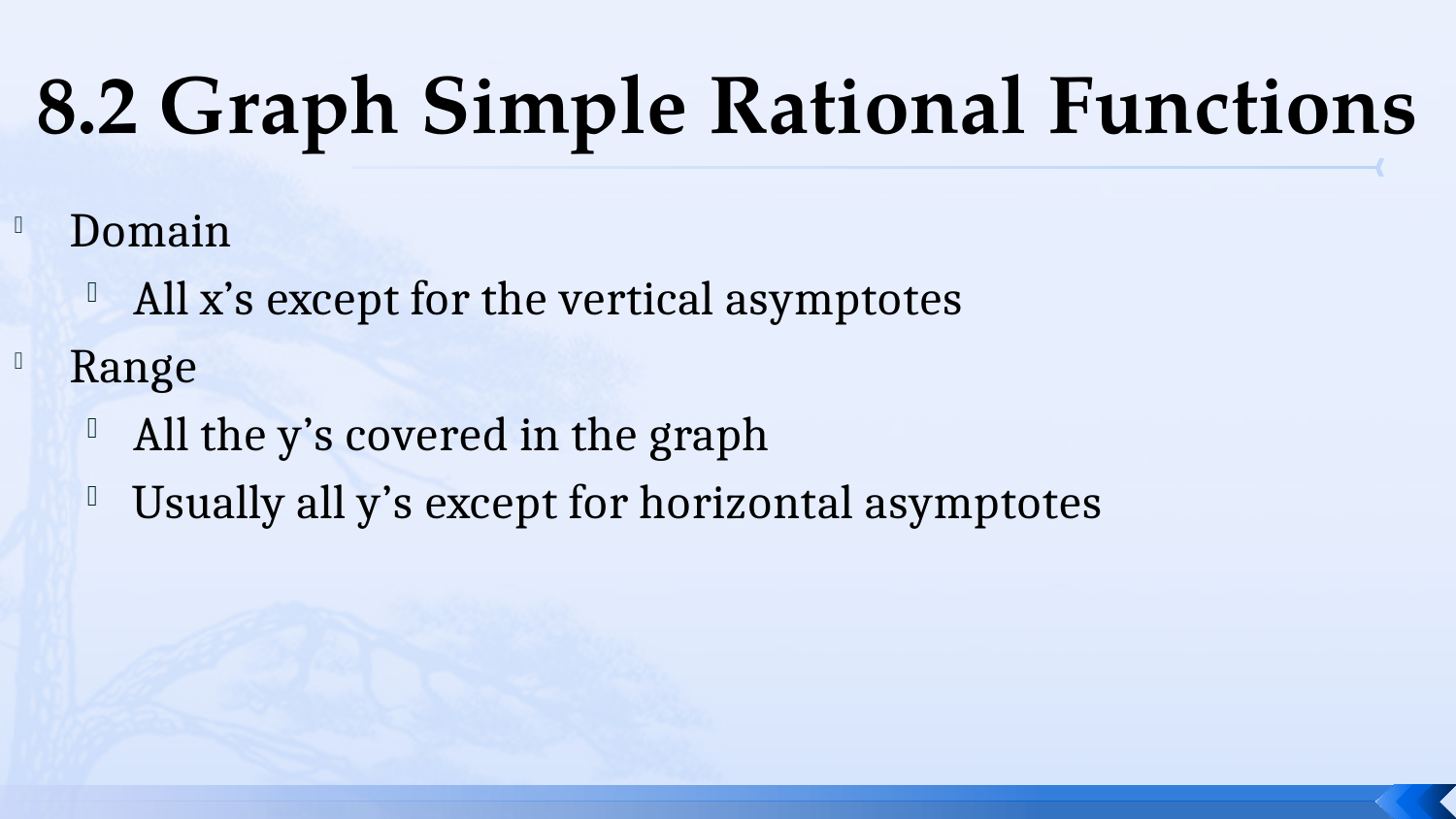

# 8.2 Graph Simple Rational Functions
Domain
All x’s except for the vertical asymptotes
Range
All the y’s covered in the graph
Usually all y’s except for horizontal asymptotes